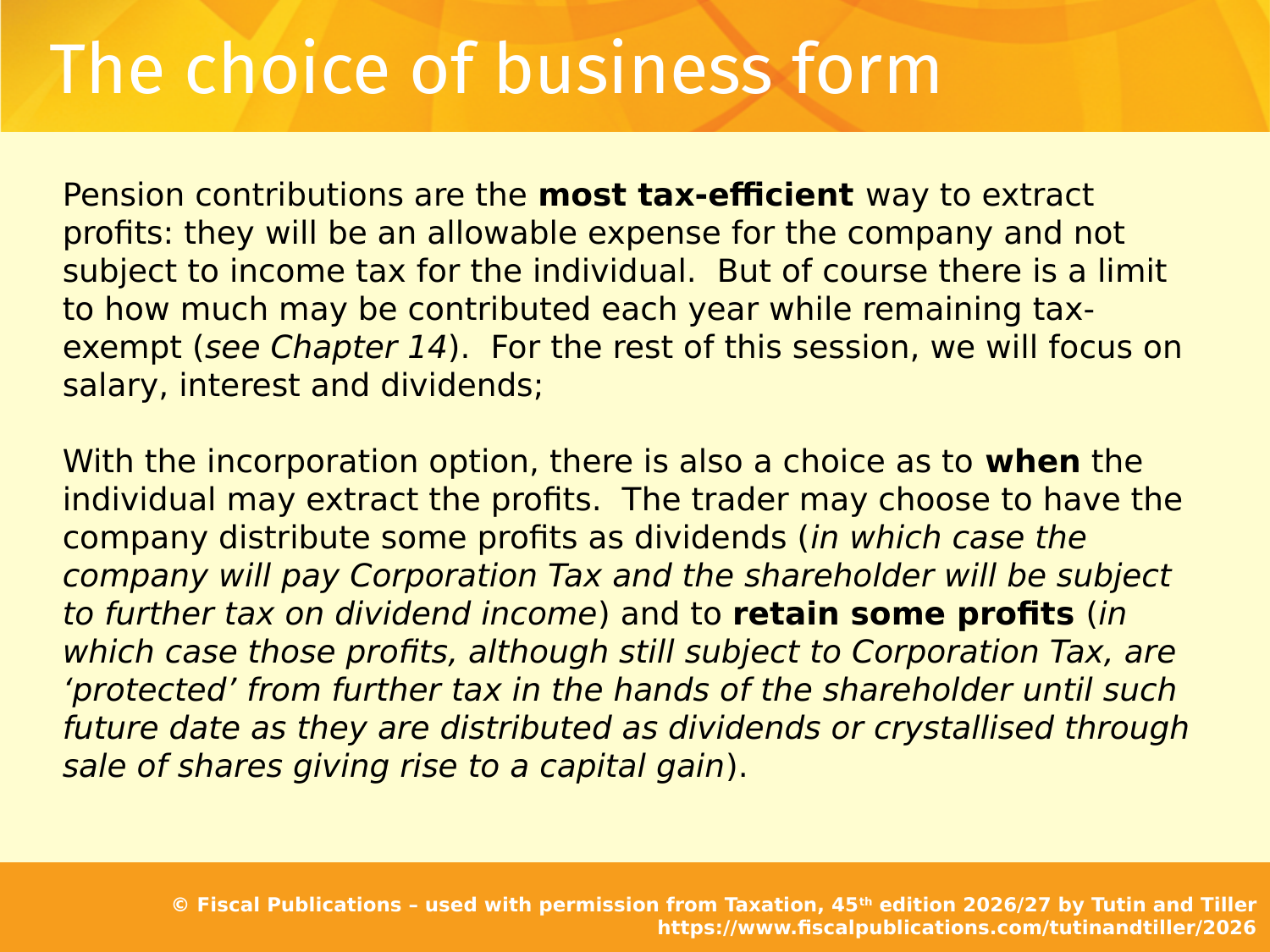

# The choice of business form

Pension contributions are the most tax-efficient way to extract profits: they will be an allowable expense for the company and not subject to income tax for the individual.  But of course there is a limit to how much may be contributed each year while remaining tax-exempt (see Chapter 14).  For the rest of this session, we will focus on salary, interest and dividends;

With the incorporation option, there is also a choice as to when the individual may extract the profits.  The trader may choose to have the company distribute some profits as dividends (in which case the company will pay Corporation Tax and the shareholder will be subject to further tax on dividend income) and to retain some profits (in which case those profits, although still subject to Corporation Tax, are ‘protected’ from further tax in the hands of the shareholder until such future date as they are distributed as dividends or crystallised through sale of shares giving rise to a capital gain).